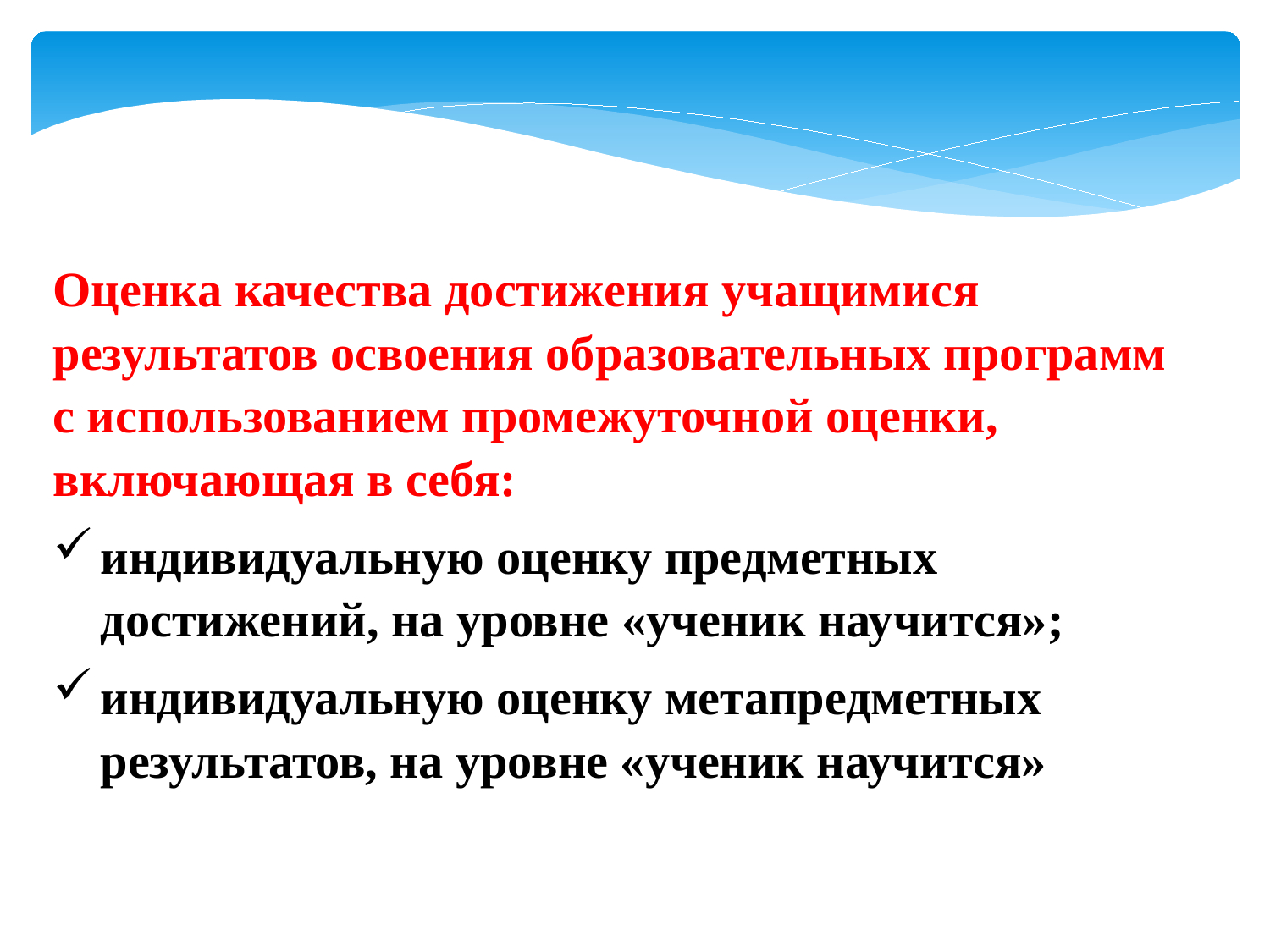

Оценка качества достижения учащимися результатов освоения образовательных программ с использованием промежуточной оценки, включающая в себя:
индивидуальную оценку предметных достижений, на уровне «ученик научится»;
индивидуальную оценку метапредметных результатов, на уровне «ученик научится»